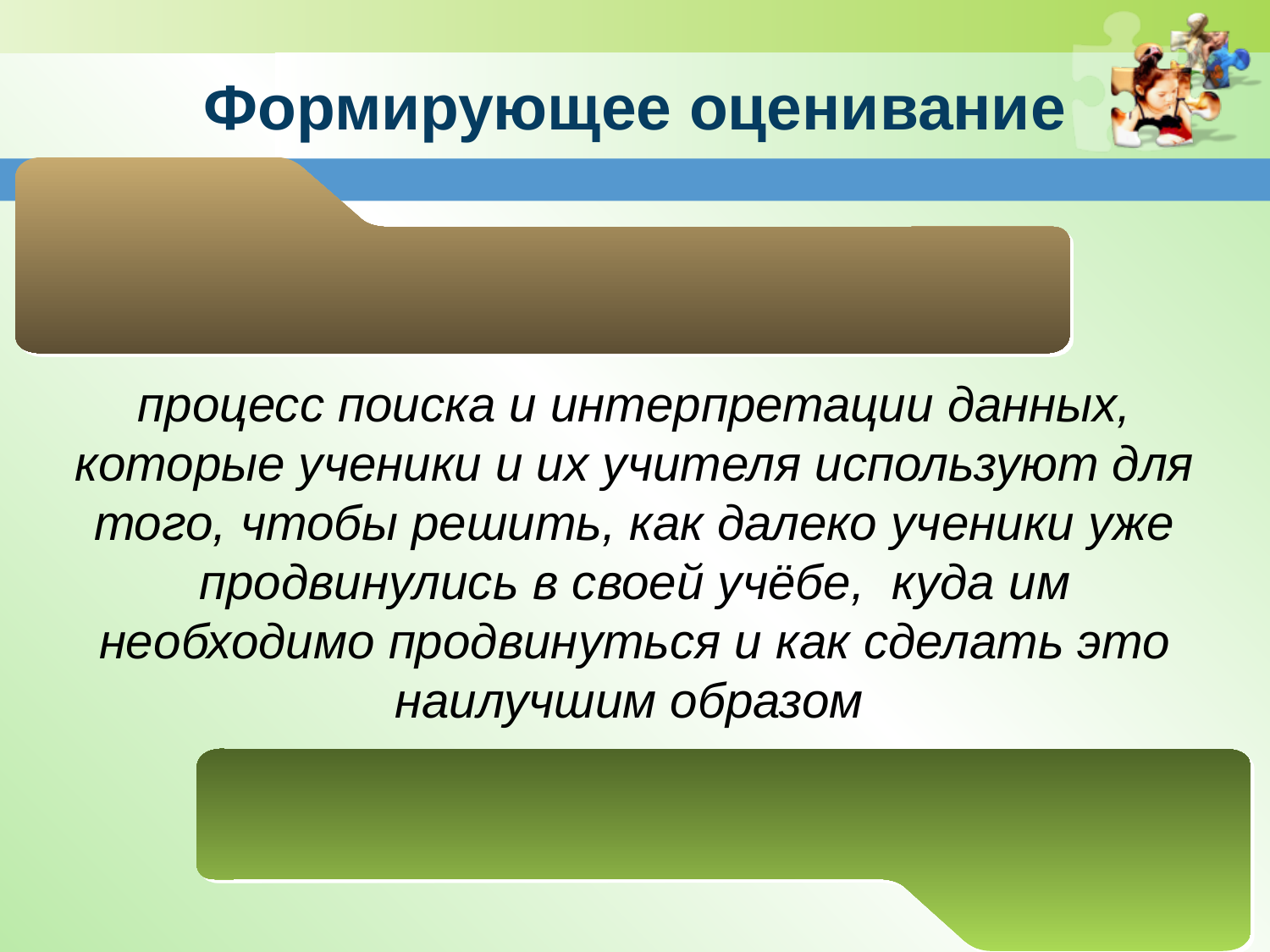

# Формирующее оценивание

процесс поиска и интерпретации данных, которые ученики и их учителя используют для того, чтобы решить, как далеко ученики уже продвинулись в своей учёбе,  куда им необходимо продвинуться и как сделать это наилучшим образом